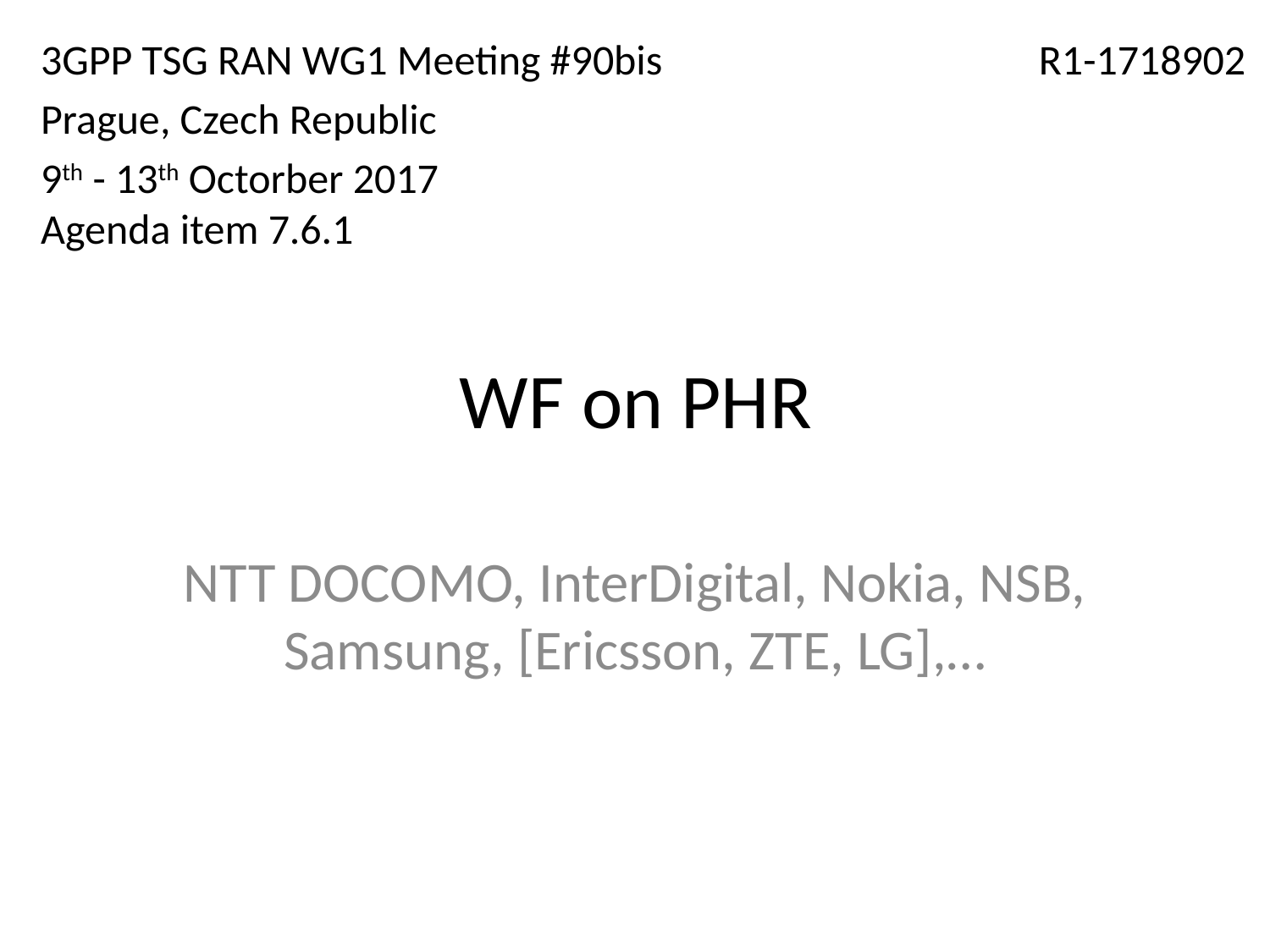

3GPP TSG RAN WG1 Meeting #90bis
Prague, Czech Republic
9th - 13th Octorber 2017
Agenda item 7.6.1
R1-1718902
# WF on PHR
NTT DOCOMO, InterDigital, Nokia, NSB, Samsung, [Ericsson, ZTE, LG],…